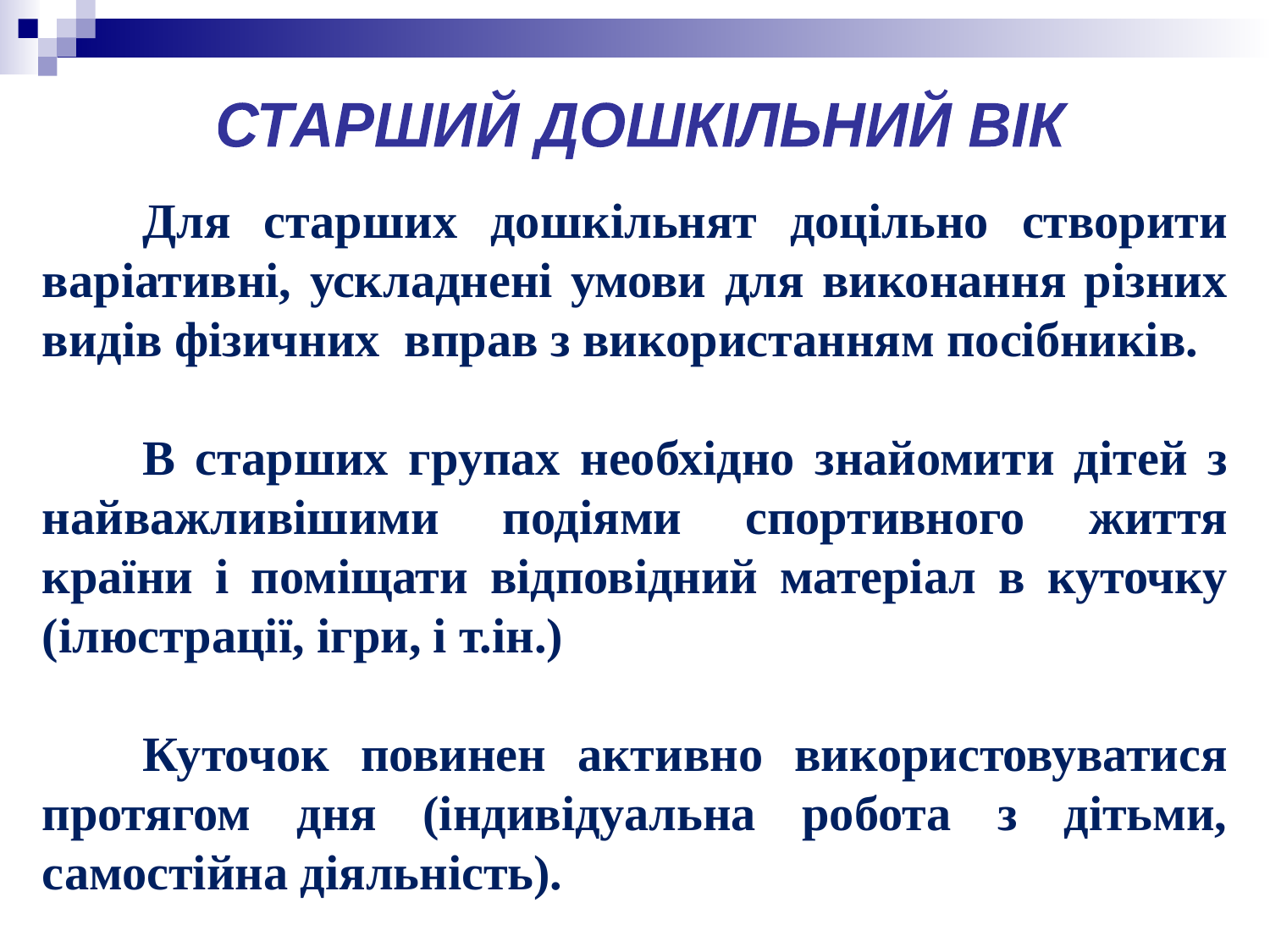

СТАРШИЙ ДОШКІЛЬНИЙ ВІК
Для старших дошкільнят доцільно створити варіативні, ускладнені умови для виконання різних видів фізичних  вправ з використанням посібників.

В старших групах необхідно знайомити дітей з найважливішими подіями спортивного життя країни і поміщати відповідний матеріал в куточку (ілюстрації, ігри, і т.ін.)

Куточок повинен активно використовуватися протягом дня (індивідуальна робота з дітьми, самостійна діяльність).